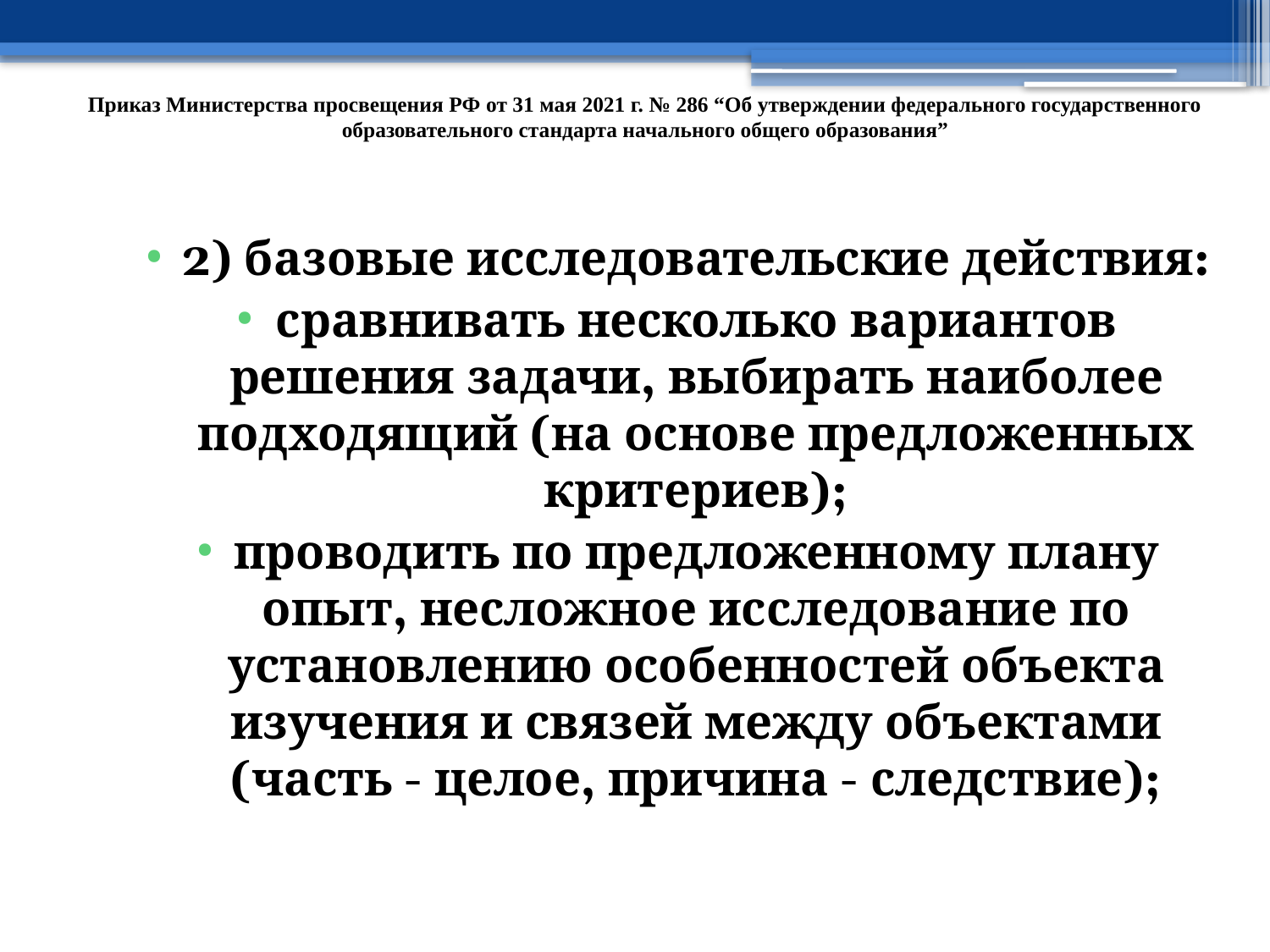

# Приказ Министерства просвещения РФ от 31 мая 2021 г. № 286 “Об утверждении федерального государственного образовательного стандарта начального общего образования”
2) базовые исследовательские действия:
сравнивать несколько вариантов решения задачи, выбирать наиболее подходящий (на основе предложенных критериев);
проводить по предложенному плану опыт, несложное исследование по установлению особенностей объекта изучения и связей между объектами (часть - целое, причина - следствие);